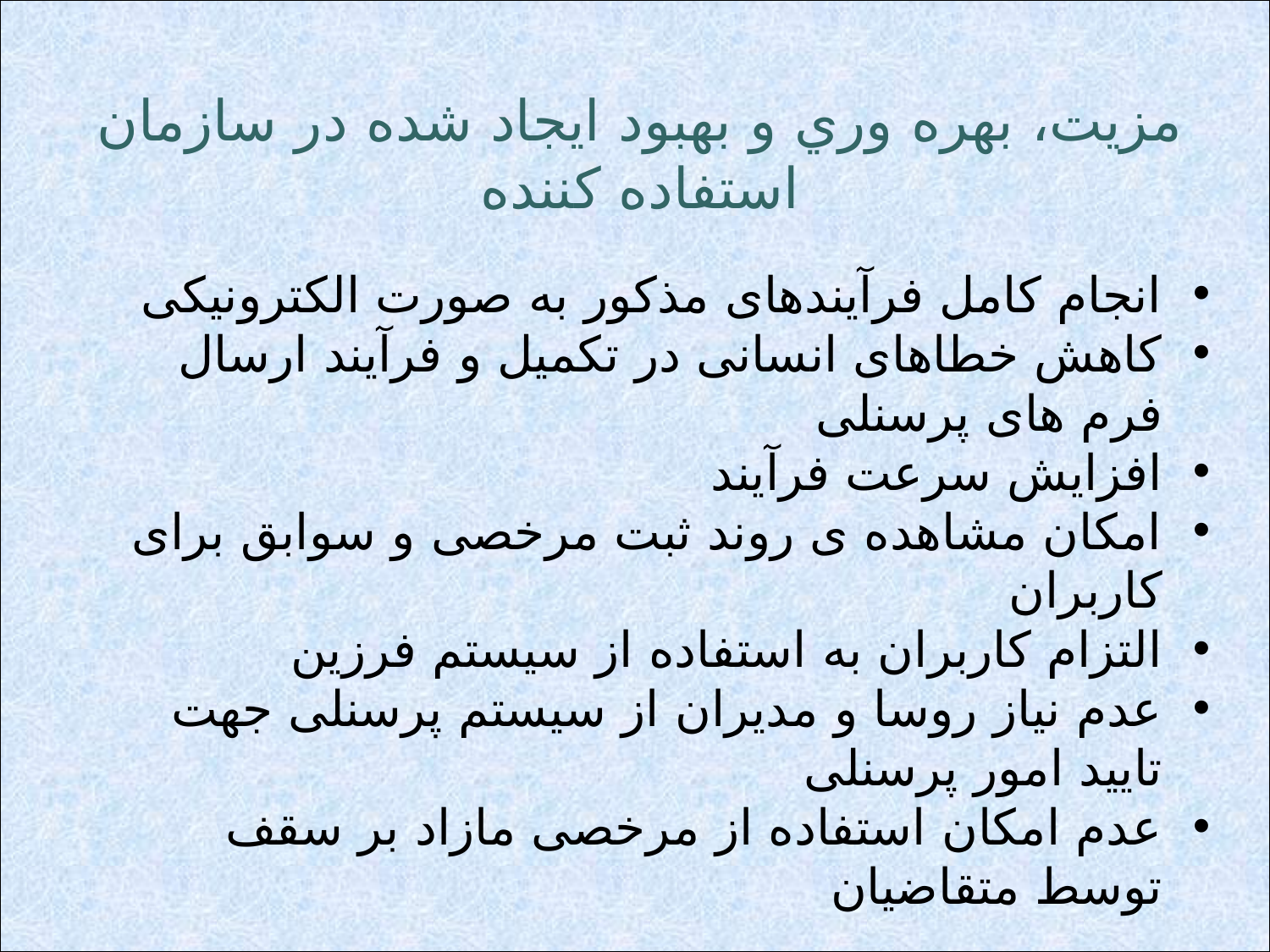

# Appropriate Use of Images
مزيت، بهره وري و بهبود ايجاد شده در سازمان استفاده كننده
انجام کامل فرآیندهای مذکور به صورت الکترونیکی
کاهش خطاهای انسانی در تکمیل و فرآیند ارسال فرم های پرسنلی
افزایش سرعت فرآیند
امکان مشاهده ی روند ثبت مرخصی و سوابق برای کاربران
التزام کاربران به استفاده از سیستم فرزین
عدم نیاز روسا و مدیران از سیستم پرسنلی جهت تایید امور پرسنلی
عدم امکان استفاده از مرخصی مازاد بر سقف توسط متقاضیان